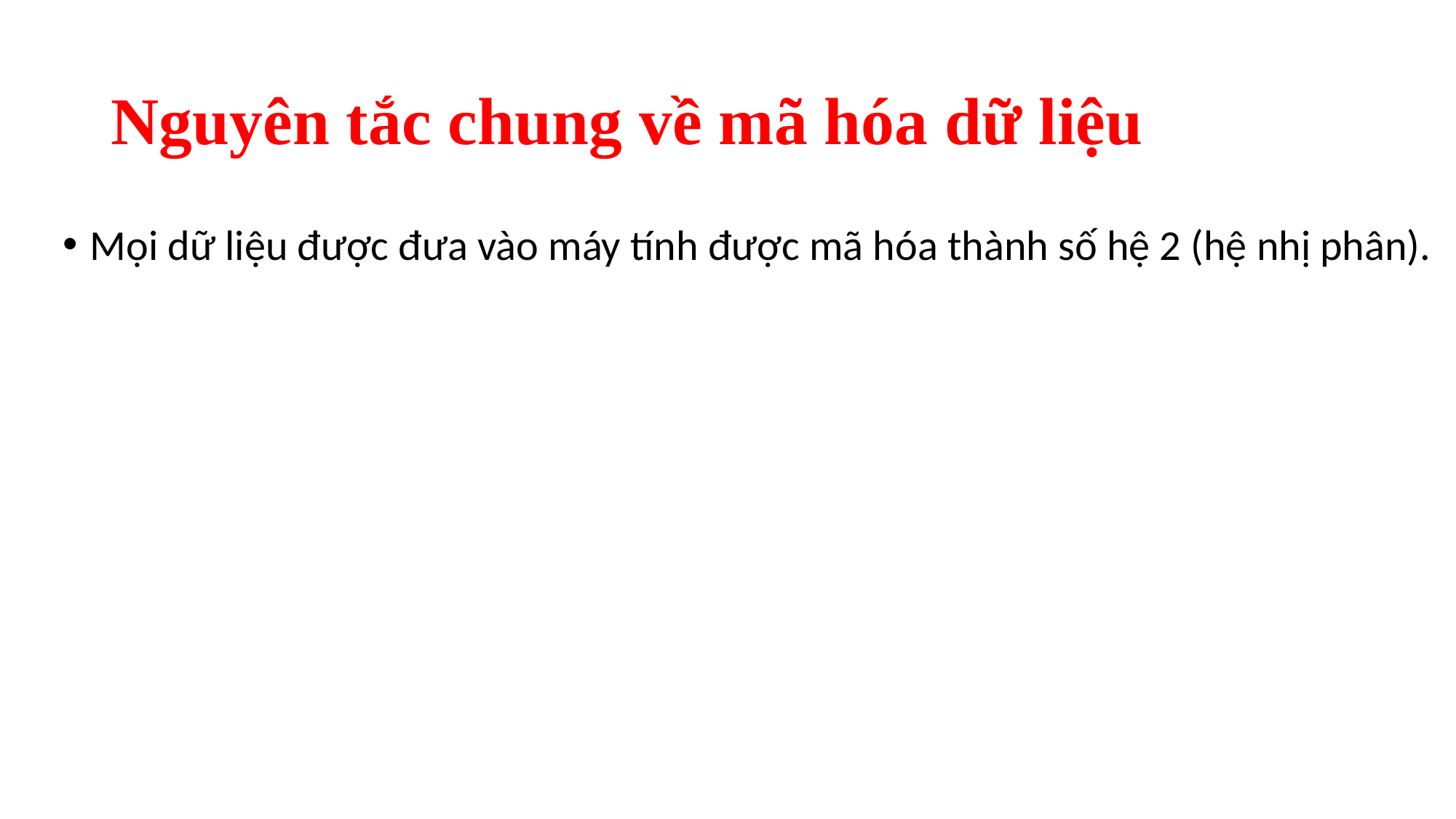

# Nguyên tắc chung về mã hóa dữ liệu
Mọi dữ liệu được đưa vào máy tính được mã hóa thành số hệ 2 (hệ nhị phân).